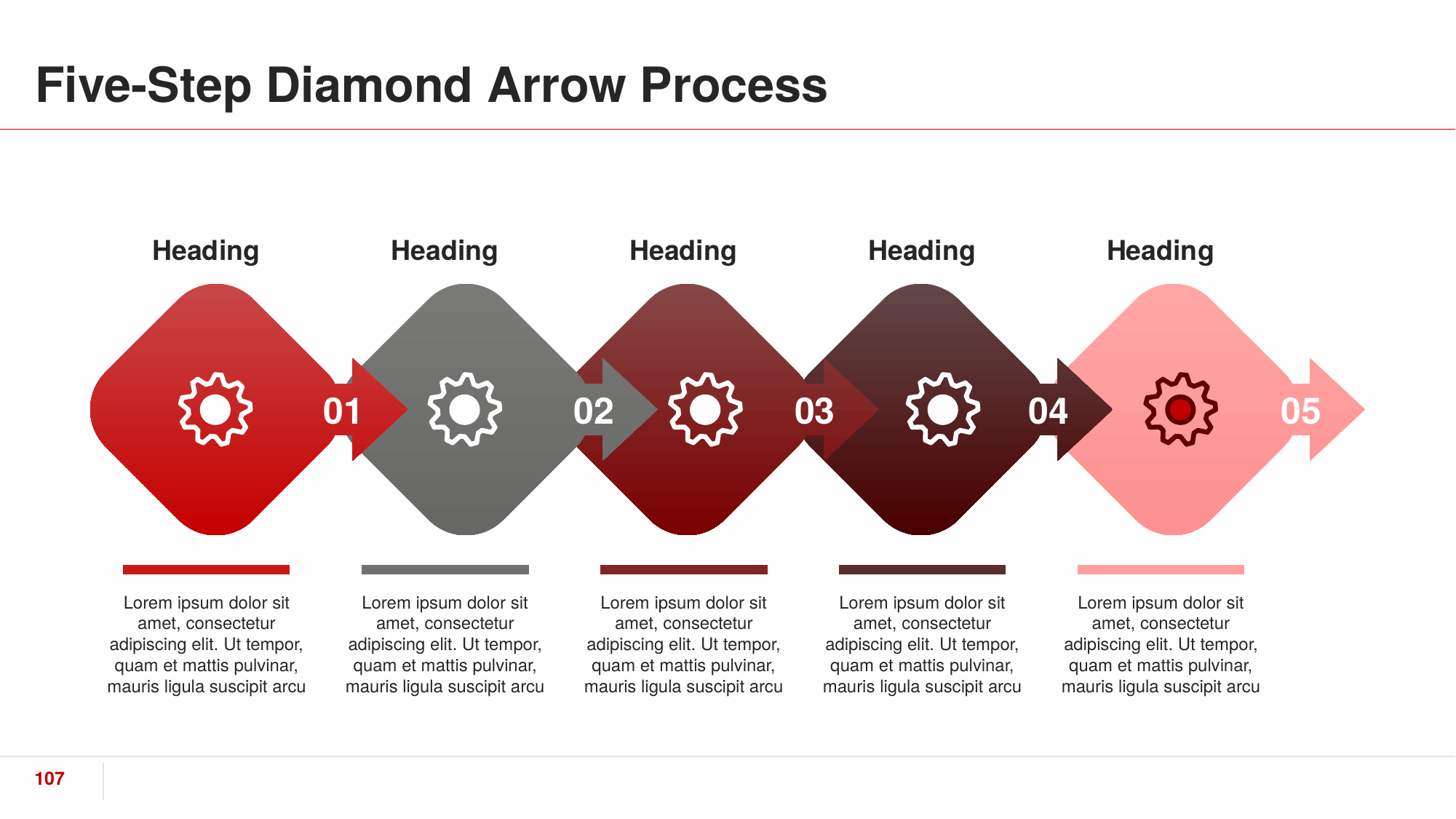

# Five-Step Diamond Arrow Process
Heading
Heading
Heading
Heading
Heading
01
02
03
04
05

Lorem ipsum dolor sit amet, consectetur adipiscing elit. Ut tempor, quam et mattis pulvinar, mauris ligula suscipit arcu
Lorem ipsum dolor sit amet, consectetur adipiscing elit. Ut tempor, quam et mattis pulvinar, mauris ligula suscipit arcu
Lorem ipsum dolor sit amet, consectetur adipiscing elit. Ut tempor, quam et mattis pulvinar, mauris ligula suscipit arcu
Lorem ipsum dolor sit amet, consectetur adipiscing elit. Ut tempor, quam et mattis pulvinar, mauris ligula suscipit arcu
Lorem ipsum dolor sit amet, consectetur adipiscing elit. Ut tempor, quam et mattis pulvinar, mauris ligula suscipit arcu
107